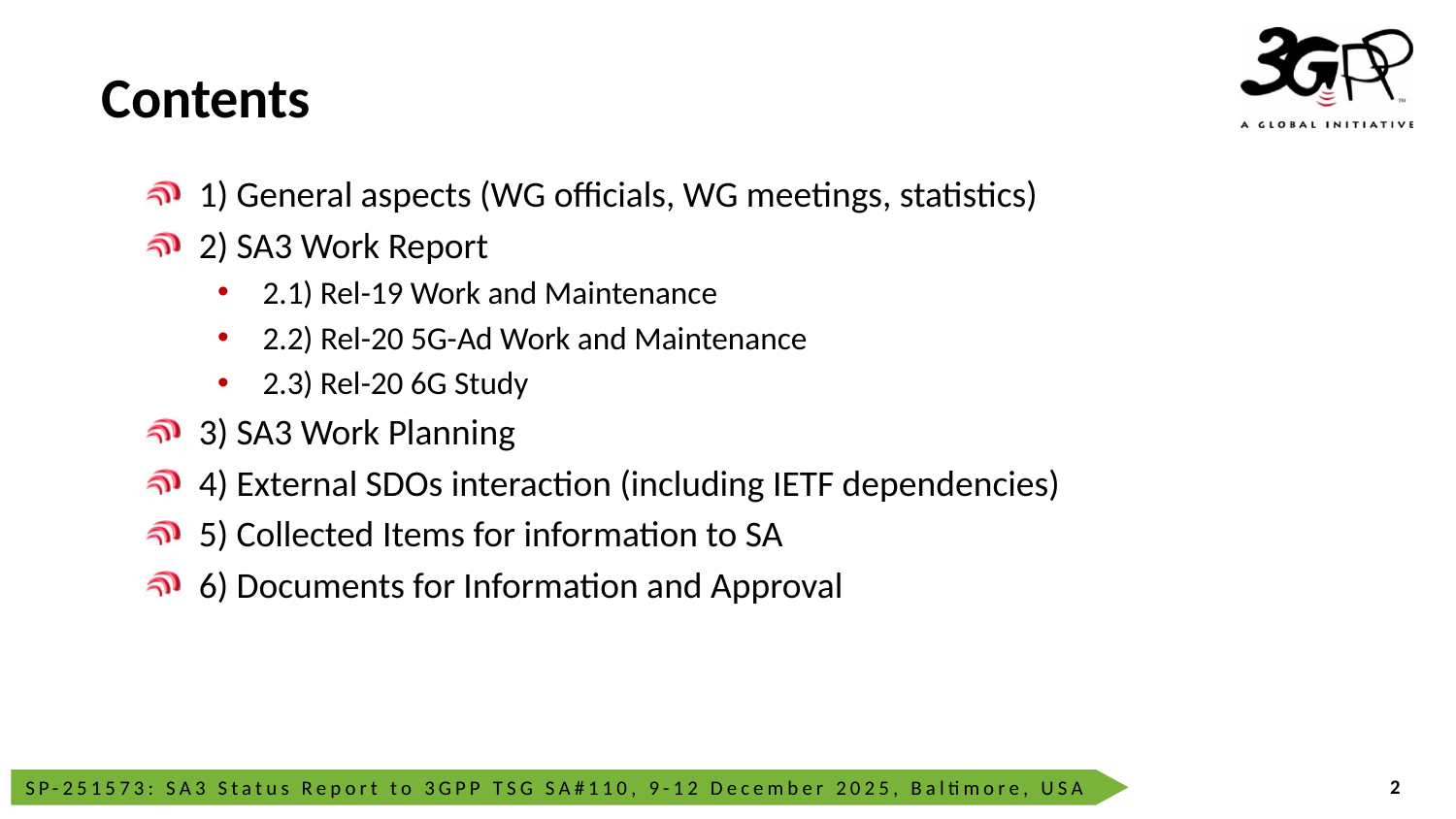

# Contents
1) General aspects (WG officials, WG meetings, statistics)
2) SA3 Work Report
2.1) Rel-19 Work and Maintenance
2.2) Rel-20 5G-Ad Work and Maintenance
2.3) Rel-20 6G Study
3) SA3 Work Planning
4) External SDOs interaction (including IETF dependencies)
5) Collected Items for information to SA
6) Documents for Information and Approval